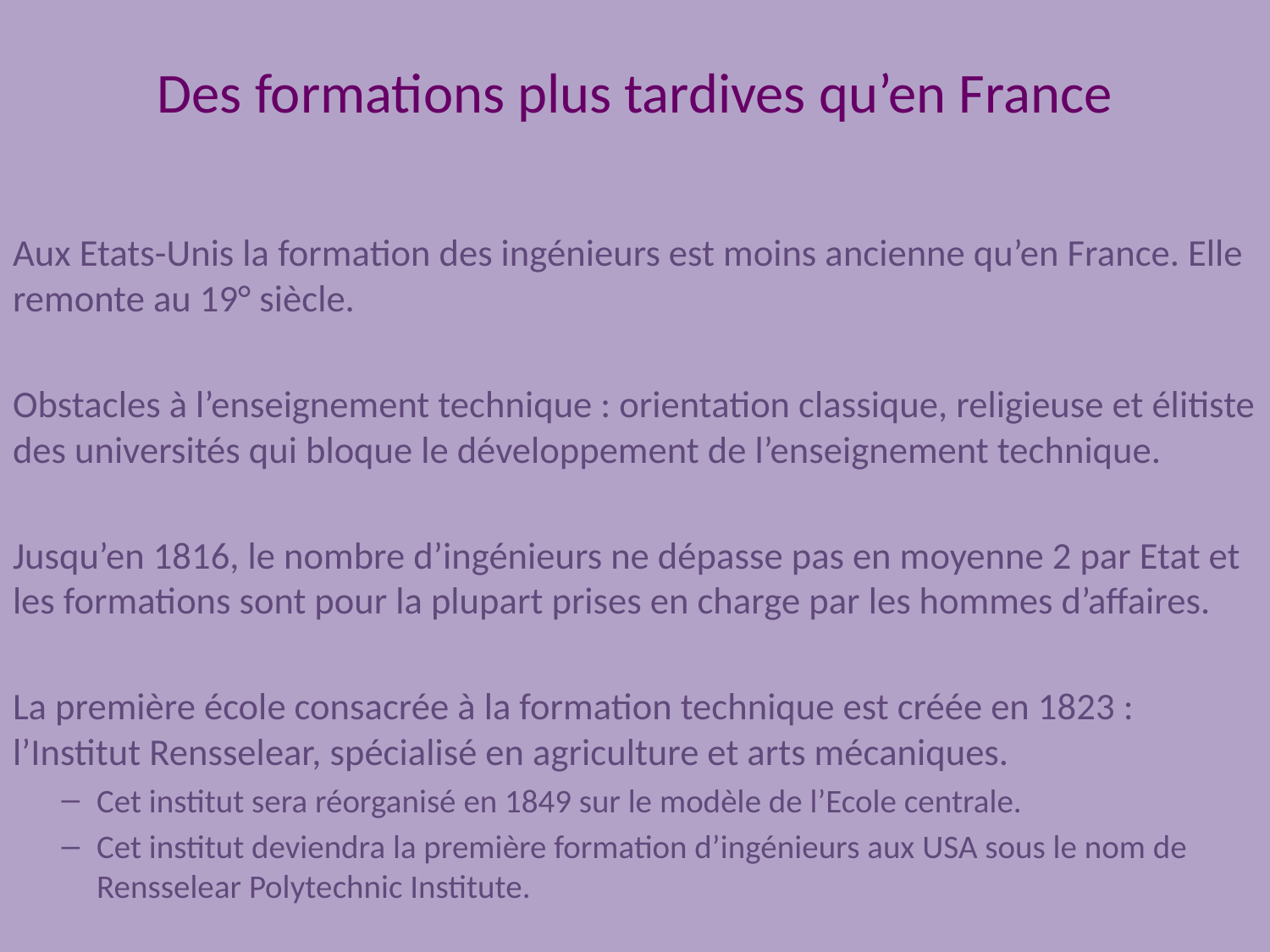

# Des formations plus tardives qu’en France
Aux Etats-Unis la formation des ingénieurs est moins ancienne qu’en France. Elle remonte au 19° siècle.

Obstacles à l’enseignement technique : orientation classique, religieuse et élitiste des universités qui bloque le développement de l’enseignement technique.

Jusqu’en 1816, le nombre d’ingénieurs ne dépasse pas en moyenne 2 par Etat et les formations sont pour la plupart prises en charge par les hommes d’affaires.

La première école consacrée à la formation technique est créée en 1823 : l’Institut Rensselear, spécialisé en agriculture et arts mécaniques.
Cet institut sera réorganisé en 1849 sur le modèle de l’Ecole centrale.
Cet institut deviendra la première formation d’ingénieurs aux USA sous le nom de Rensselear Polytechnic Institute.